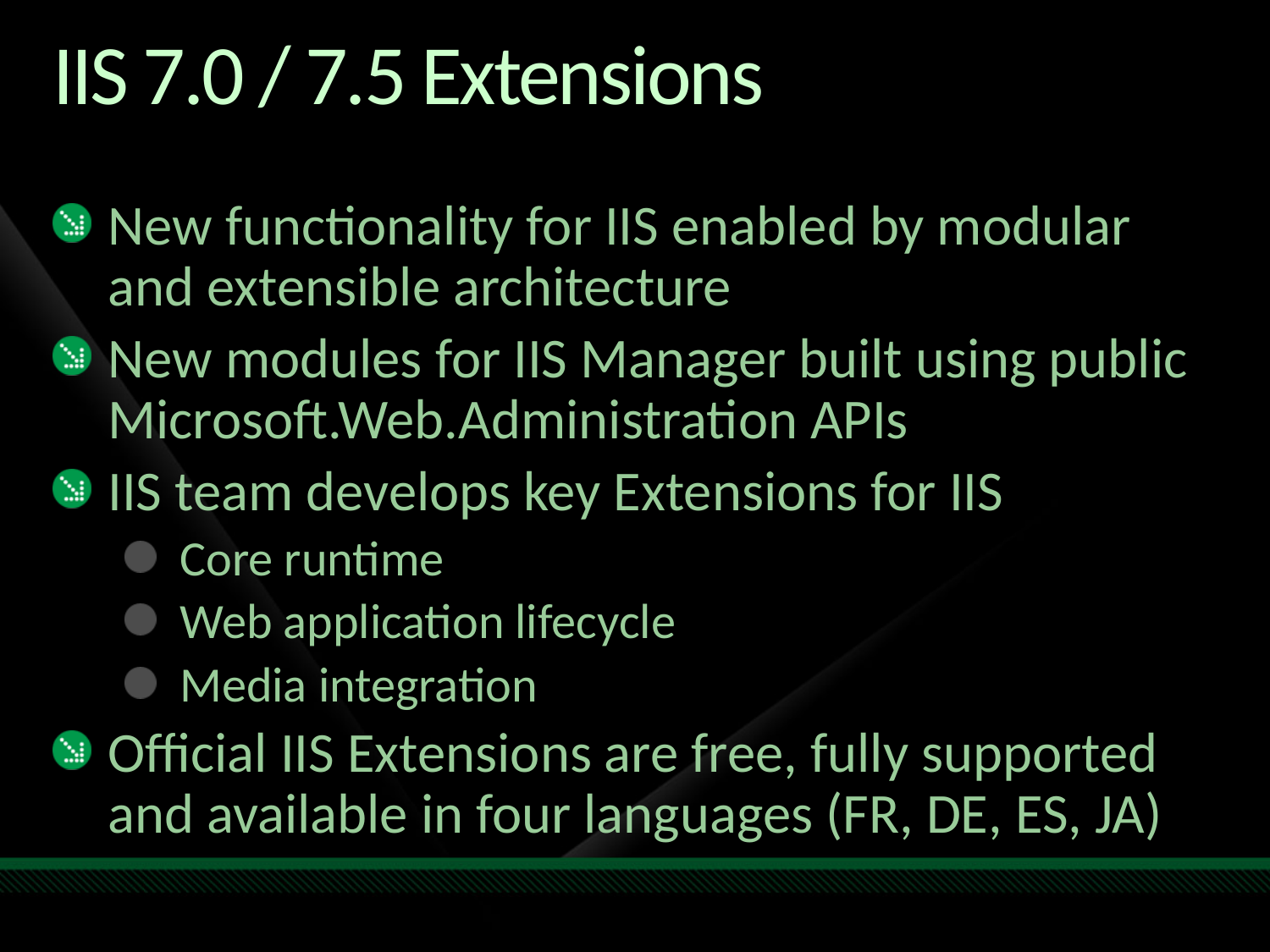

# IIS 7.0 / 7.5 Extensions
New functionality for IIS enabled by modular and extensible architecture
New modules for IIS Manager built using public Microsoft.Web.Administration APIs
IIS team develops key Extensions for IIS
Core runtime
Web application lifecycle
Media integration
Official IIS Extensions are free, fully supported and available in four languages (FR, DE, ES, JA)